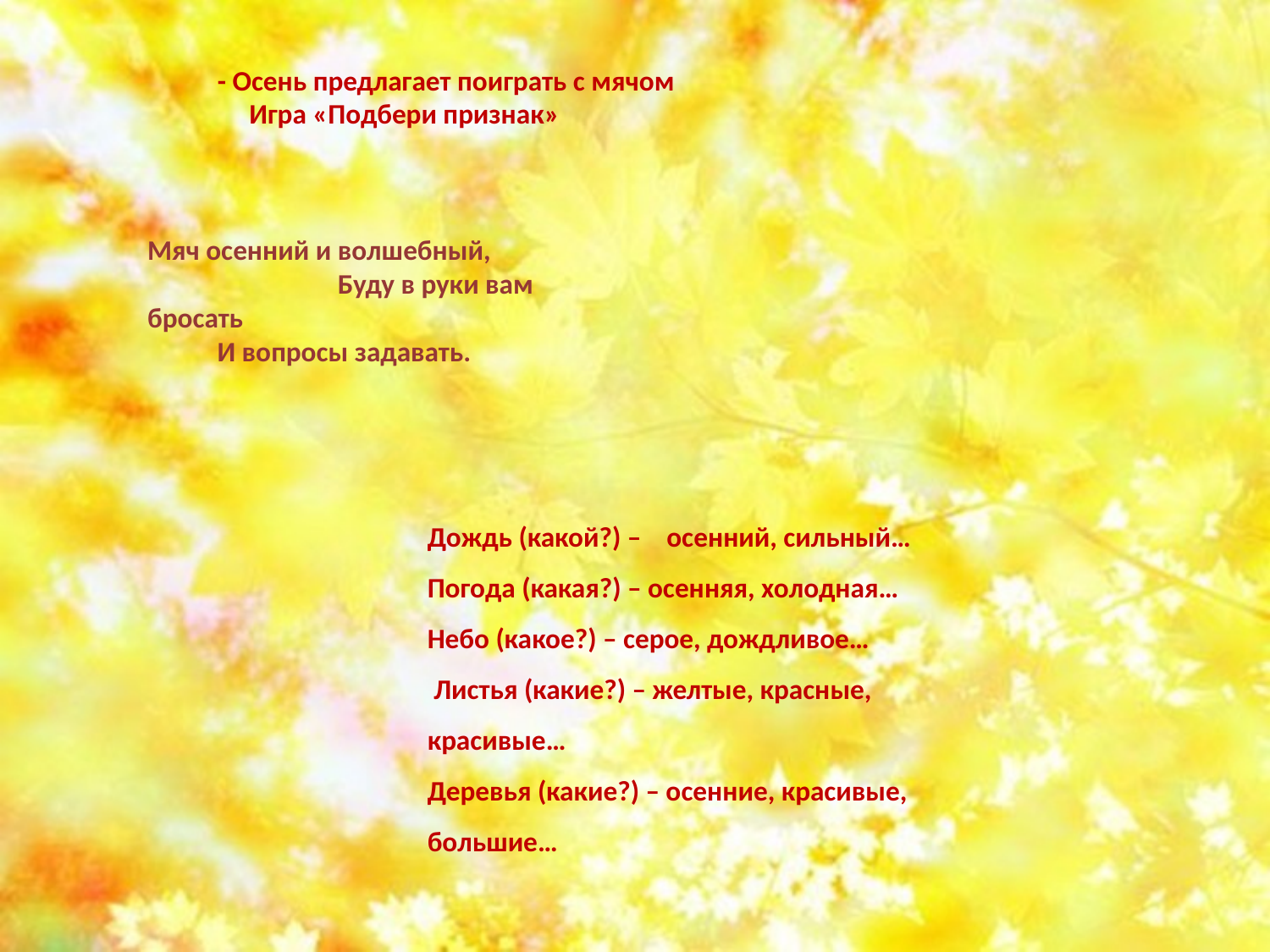

- Осень предлагает поиграть с мячом                              Игра «Подбери признак»
Мяч осенний и волшебный,                                        Буду в руки вам бросать                                                            И вопросы задавать.
Дождь (какой?) –    осенний, сильный…     Погода (какая?) – осенняя, холодная…                  Небо (какое?) – серое, дождливое…                         Листья (какие?) – желтые, красные, красивые…                                                          Деревья (какие?) – осенние, красивые, большие…